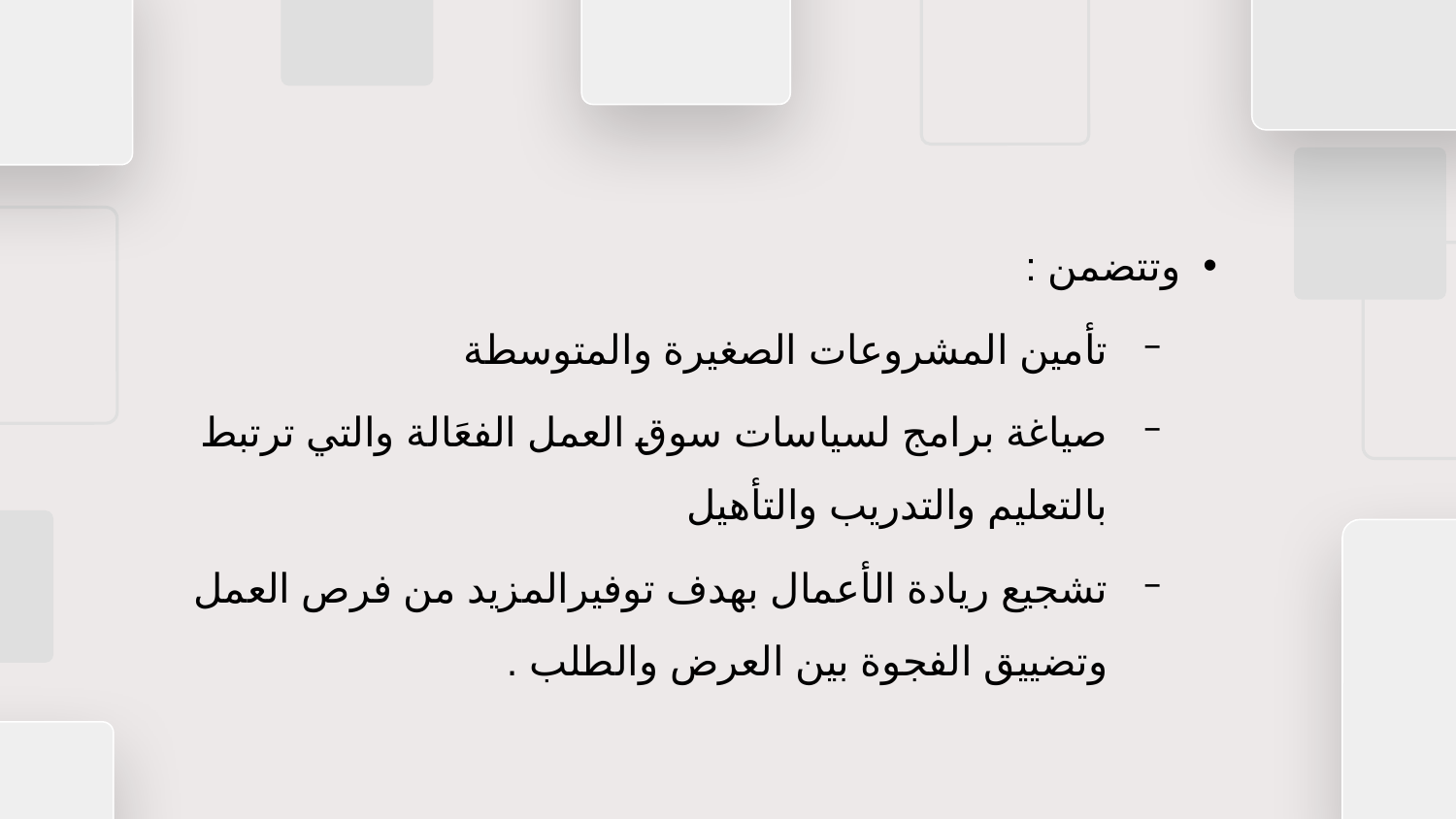

وتتضمن :
تأمين المشروعات الصغيرة والمتوسطة
صياغة برامج لسياسات سوق العمل الفعَالة والتي ترتبط بالتعليم والتدريب والتأهيل
تشجيع ريادة الأعمال بهدف توفيرالمزيد من فرص العمل وتضييق الفجوة بين العرض والطلب .